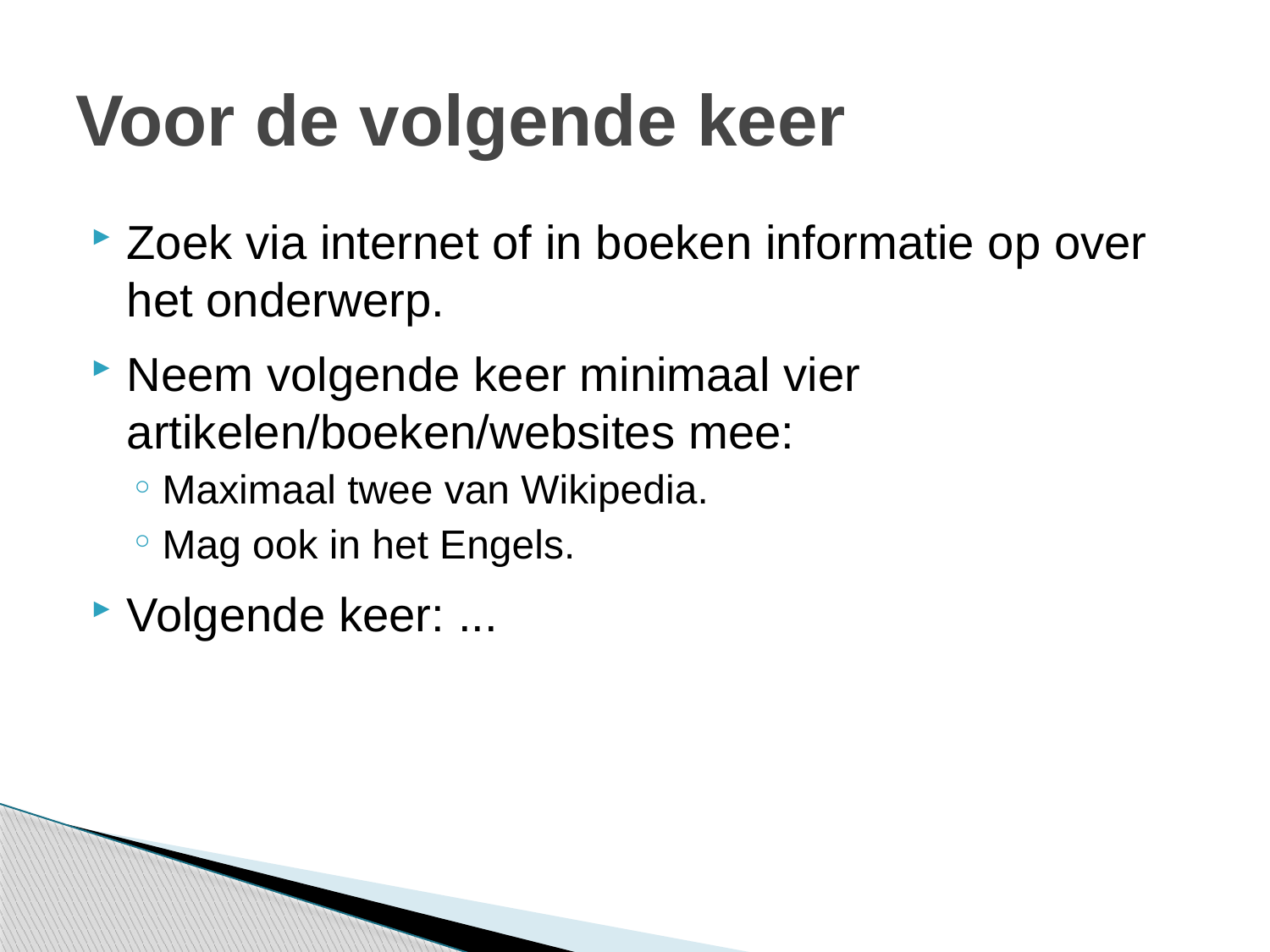

# Voor de volgende keer
Zoek via internet of in boeken informatie op over het onderwerp.
Neem volgende keer minimaal vier artikelen/boeken/websites mee:
Maximaal twee van Wikipedia.
Mag ook in het Engels.
Volgende keer: ...